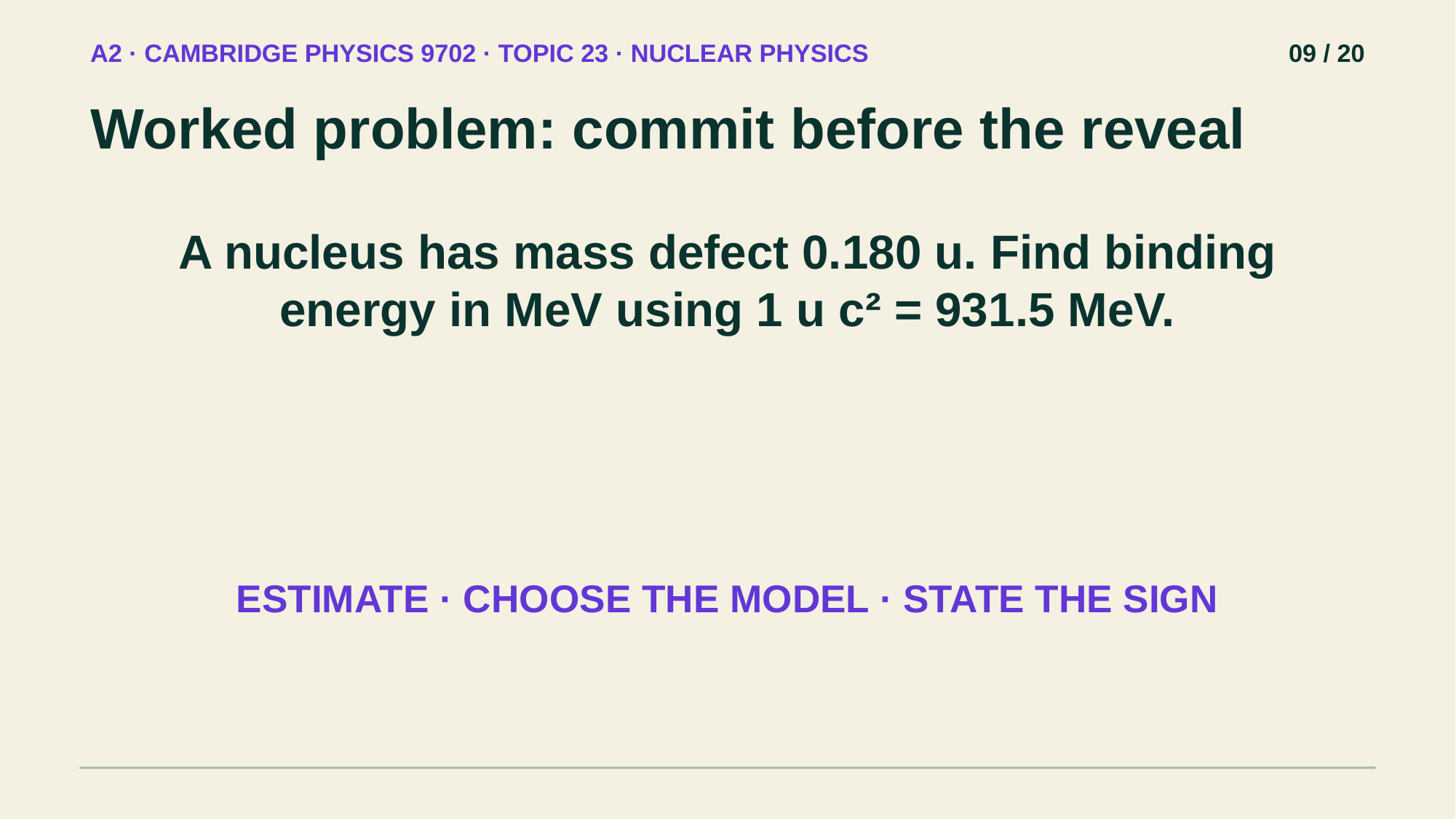

A2 · CAMBRIDGE PHYSICS 9702 · TOPIC 23 · NUCLEAR PHYSICS
09 / 20
Worked problem: commit before the reveal
A nucleus has mass defect 0.180 u. Find binding energy in MeV using 1 u c² = 931.5 MeV.
ESTIMATE · CHOOSE THE MODEL · STATE THE SIGN